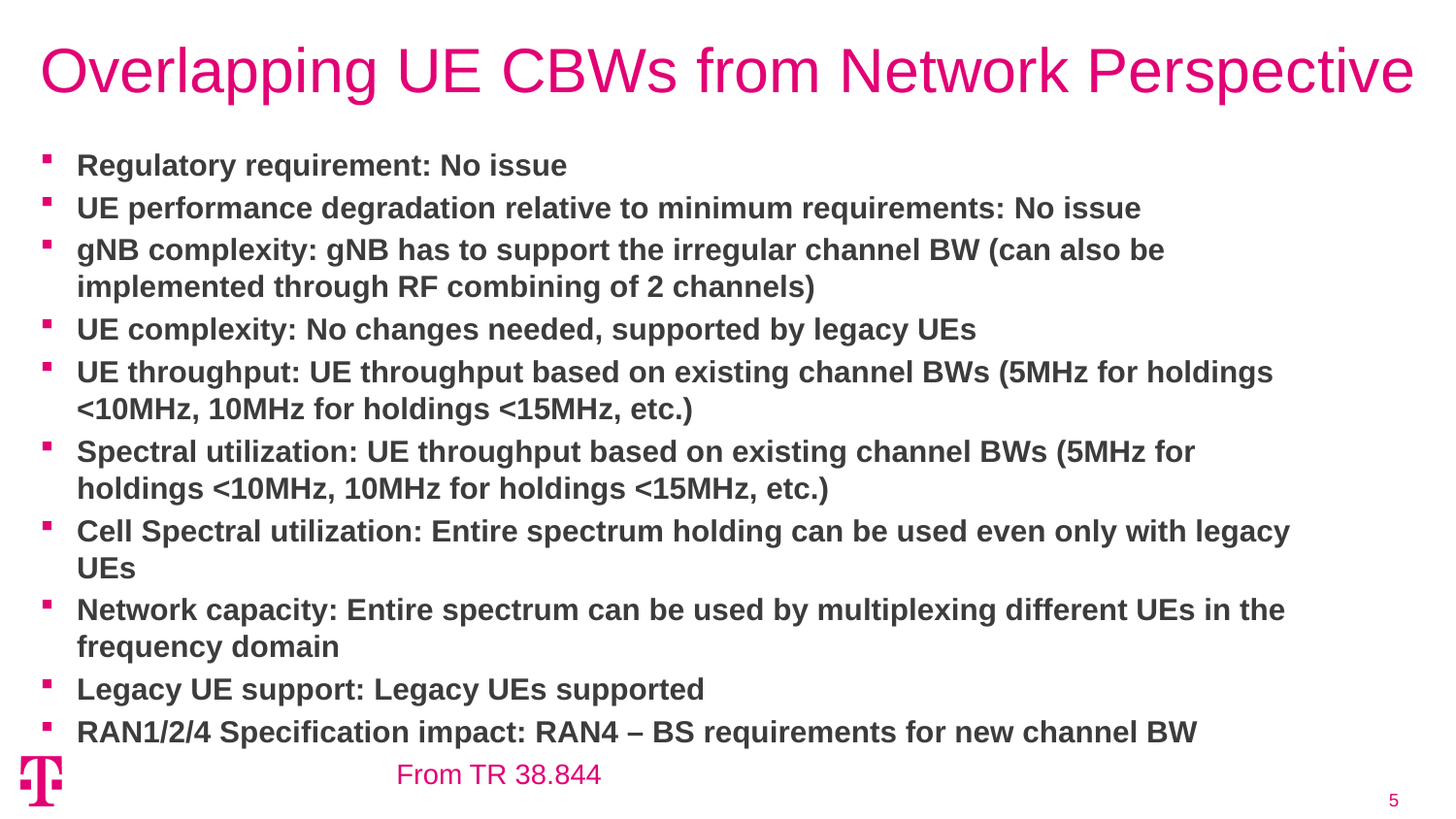

# Overlapping UE CBWs from Network Perspective
Regulatory requirement: No issue
UE performance degradation relative to minimum requirements: No issue
gNB complexity: gNB has to support the irregular channel BW (can also be implemented through RF combining of 2 channels)
UE complexity: No changes needed, supported by legacy UEs
UE throughput: UE throughput based on existing channel BWs (5MHz for holdings <10MHz, 10MHz for holdings <15MHz, etc.)
Spectral utilization: UE throughput based on existing channel BWs (5MHz for holdings <10MHz, 10MHz for holdings <15MHz, etc.)
Cell Spectral utilization: Entire spectrum holding can be used even only with legacy UEs
Network capacity: Entire spectrum can be used by multiplexing different UEs in the frequency domain
Legacy UE support: Legacy UEs supported
RAN1/2/4 Specification impact: RAN4 – BS requirements for new channel BW

From TR 38.844